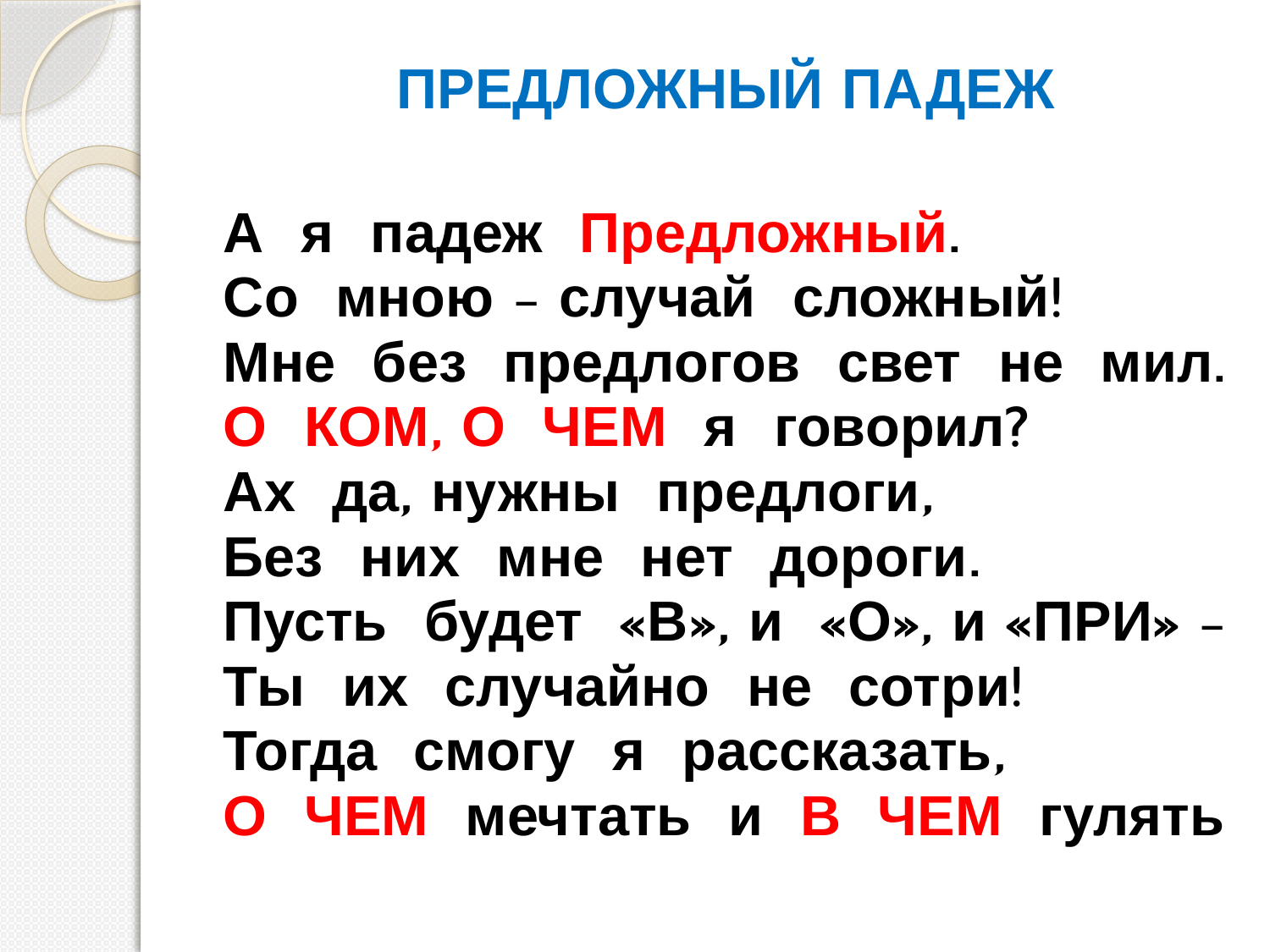

ПРЕДЛОЖНЫЙ ПАДЕЖ

А  я  падеж  Предложный.
Со  мною – случай  сложный!
Мне  без  предлогов  свет  не  мил.
О  КОМ, О  ЧЕМ  я  говорил?
Ах  да, нужны  предлоги,
Без  них  мне  нет  дороги.
Пусть  будет  «В», и  «О», и «ПРИ» –
Ты  их  случайно  не  сотри!
Тогда  смогу  я  рассказать,
О  ЧЕМ  мечтать  и  В  ЧЕМ  гулять